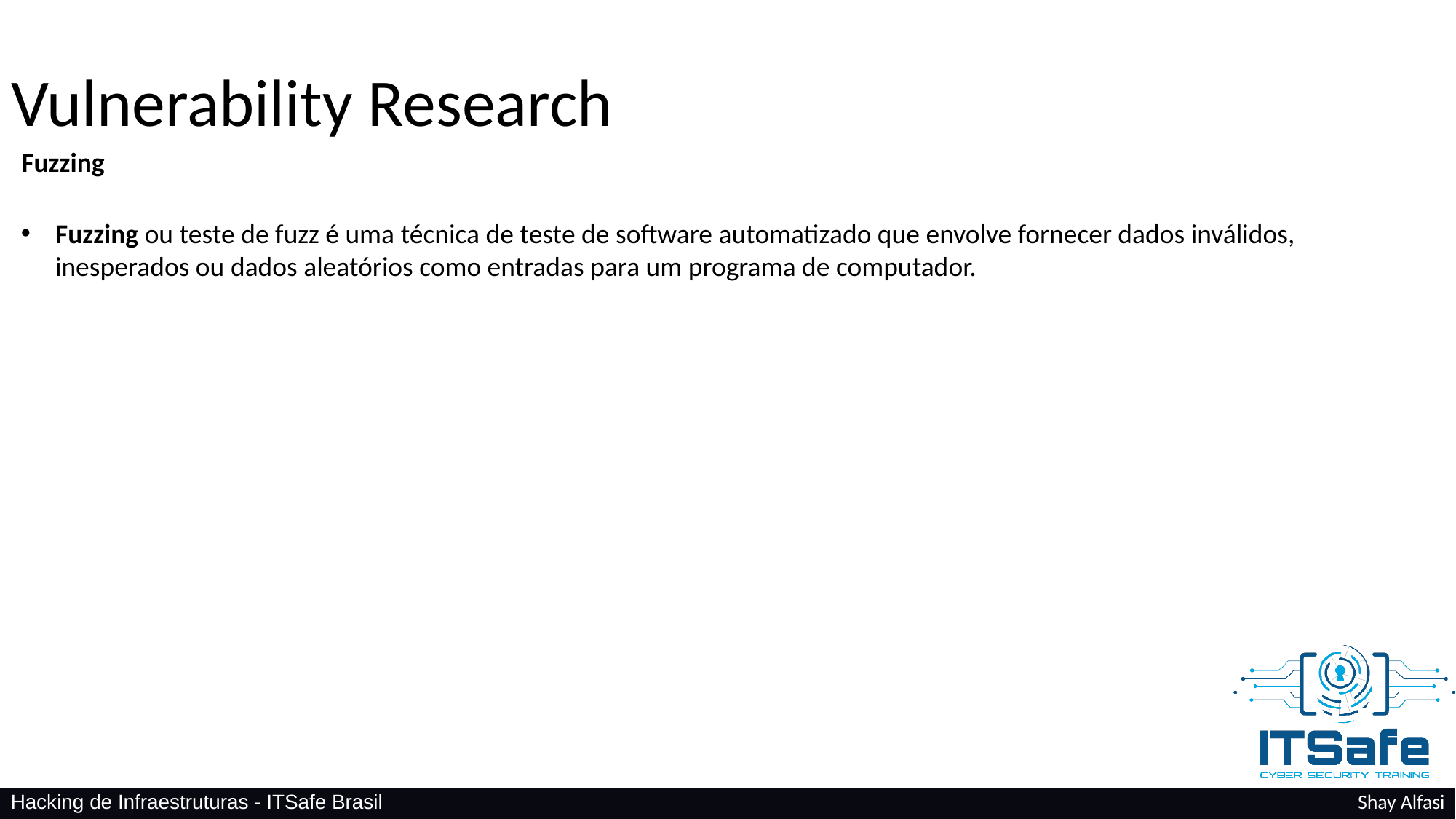

Vulnerability Research
Fuzzing
Fuzzing ou teste de fuzz é uma técnica de teste de software automatizado que envolve fornecer dados inválidos, inesperados ou dados aleatórios como entradas para um programa de computador.